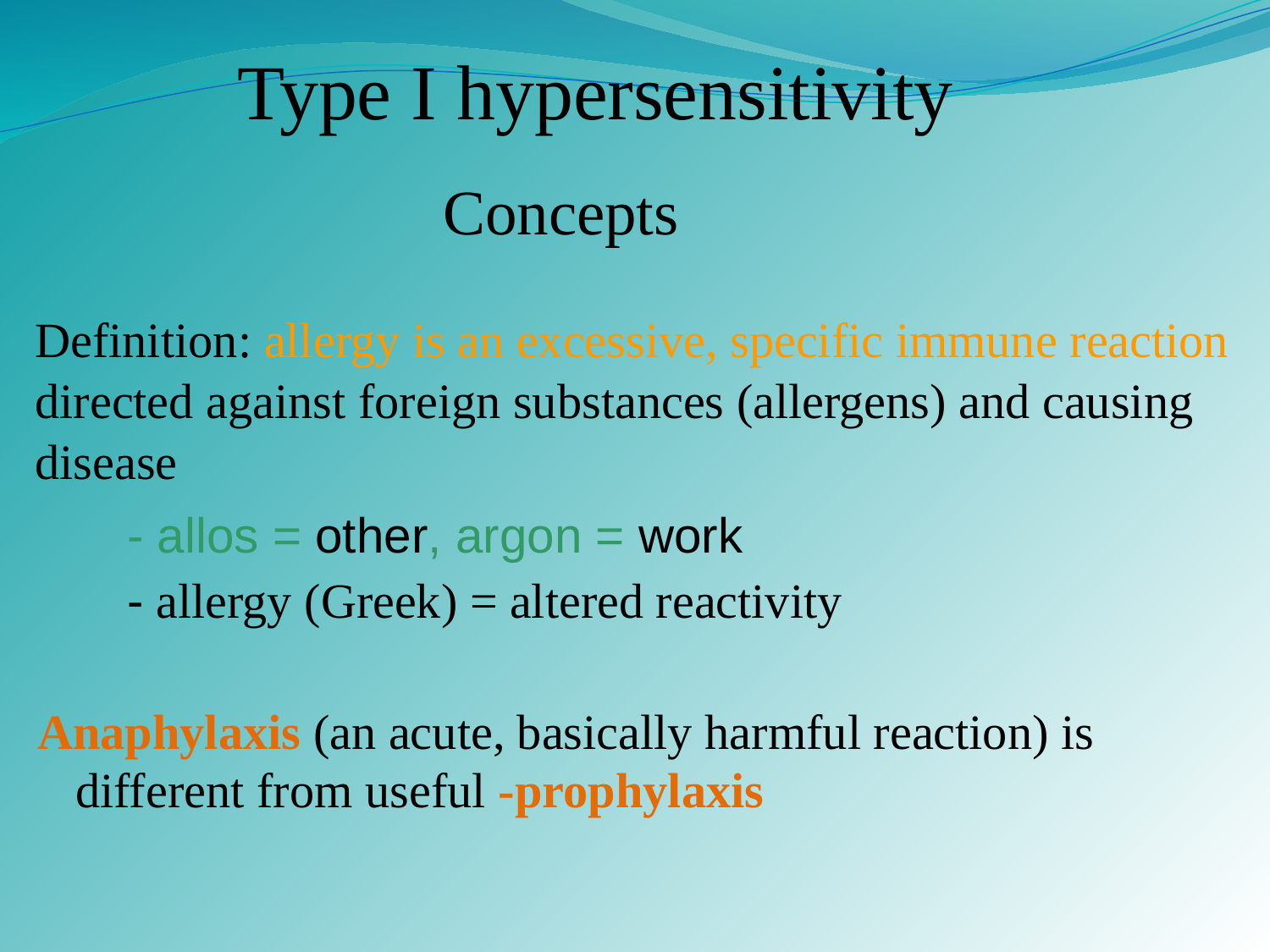

Type I hypersensitivity

Concepts
Definition: allergy is an excessive, specific immune reaction directed against foreign substances (allergens) and causing disease
- allos = other, argon = work

- allergy (Greek) = altered reactivity

Anaphylaxis (an acute, basically harmful reaction) is different from useful -prophylaxis